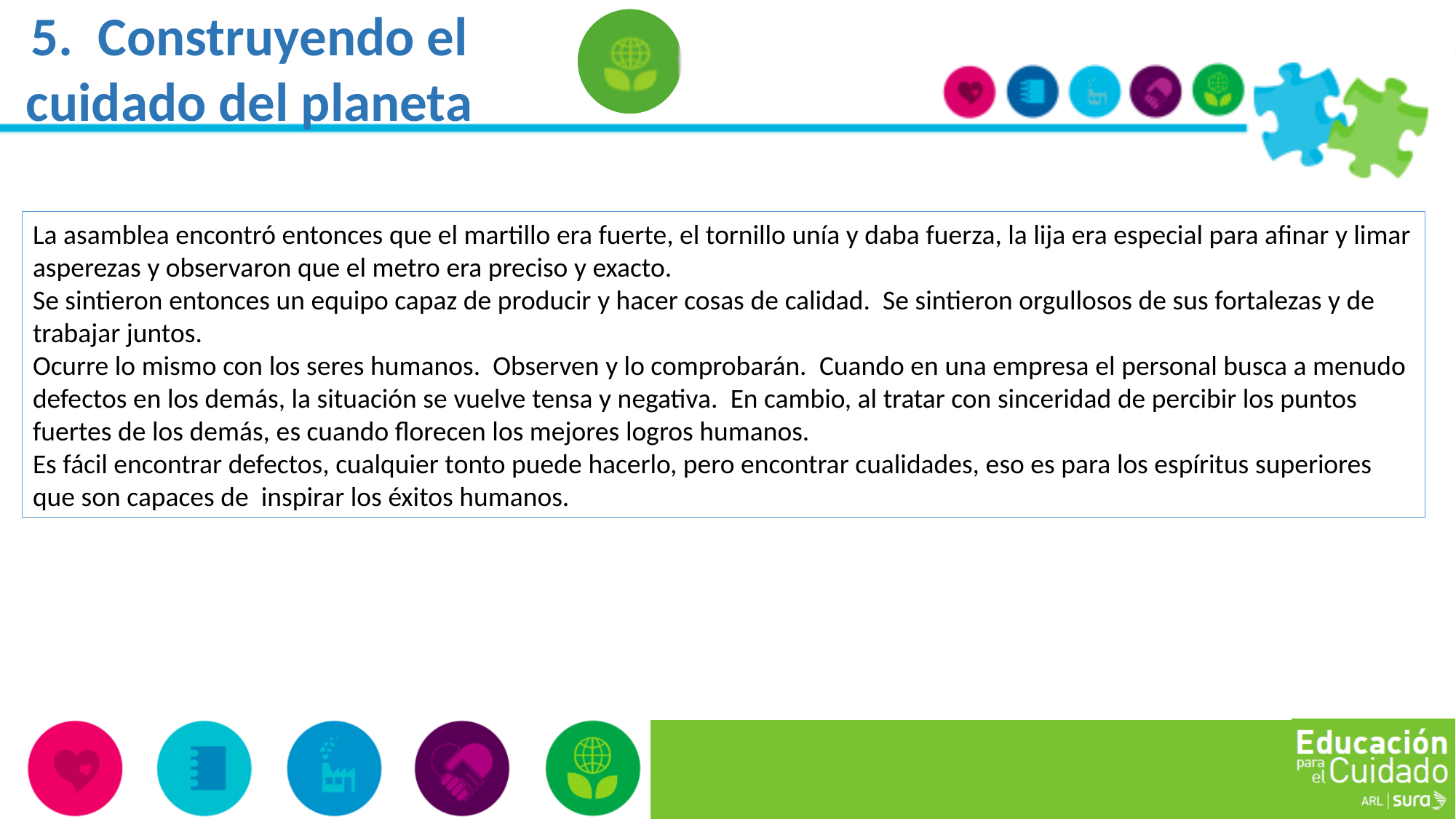

5.  Construyendo el cuidado del planeta

La asamblea encontró entonces que el martillo era fuerte, el tornillo unía y daba fuerza, la lija era especial para afinar y limar asperezas y observaron que el metro era preciso y exacto.
Se sintieron entonces un equipo capaz de producir y hacer cosas de calidad.  Se sintieron orgullosos de sus fortalezas y de trabajar juntos.
Ocurre lo mismo con los seres humanos.  Observen y lo comprobarán.  Cuando en una empresa el personal busca a menudo defectos en los demás, la situación se vuelve tensa y negativa.  En cambio, al tratar con sinceridad de percibir los puntos  fuertes de los demás, es cuando florecen los mejores logros humanos.
Es fácil encontrar defectos, cualquier tonto puede hacerlo, pero encontrar cualidades, eso es para los espíritus superiores que son capaces de  inspirar los éxitos humanos.